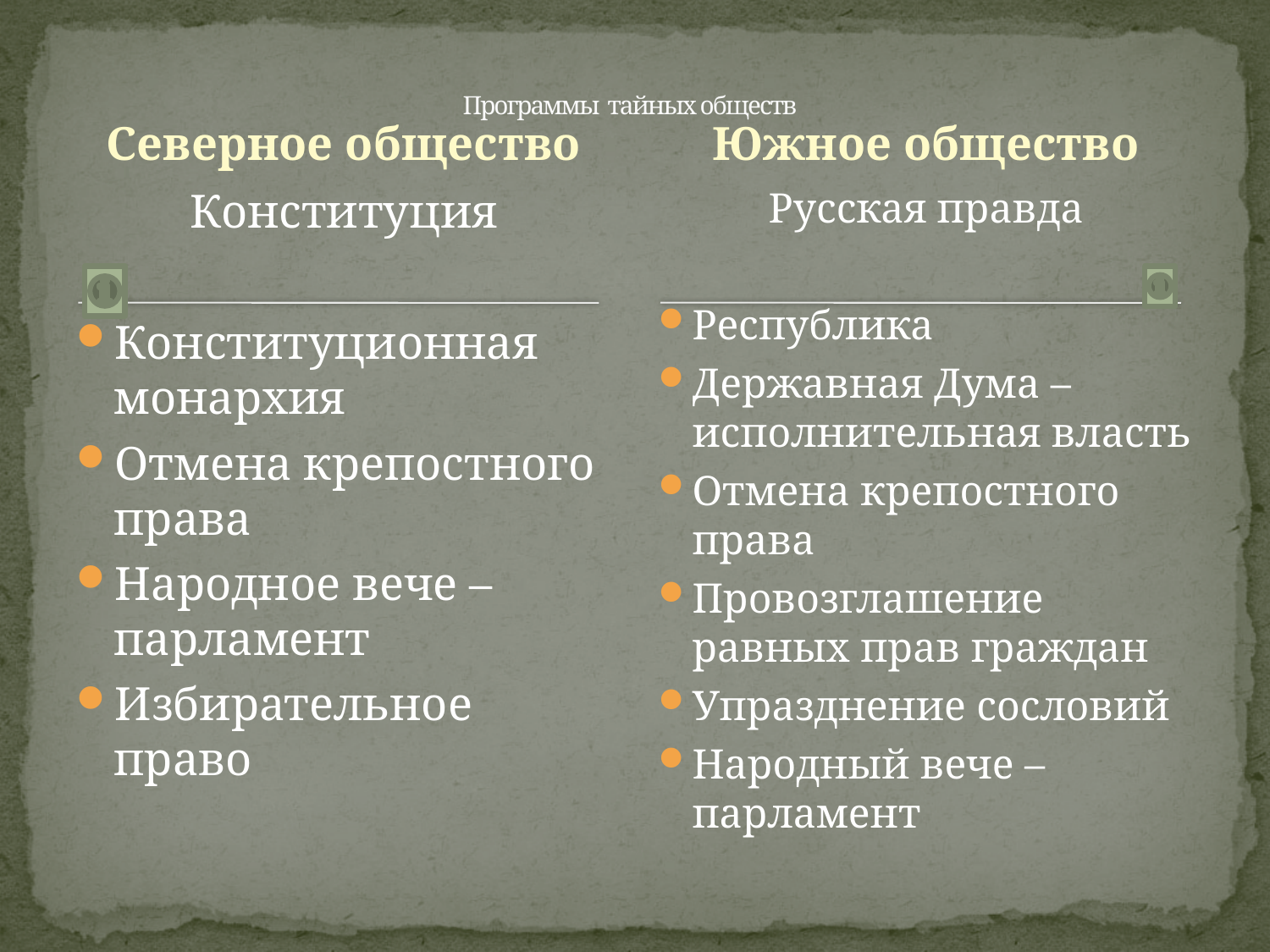

# Программы  тайных обществ
Северное общество
Южное общество
Конституция

Конституционная монархия
Отмена крепостного права
Народное вече – парламент
Избирательное право
Русская правда

Республика
Державная Дума – исполнительная власть
Отмена крепостного права
Провозглашение равных прав граждан
Упразднение сословий
Народный вече – парламент